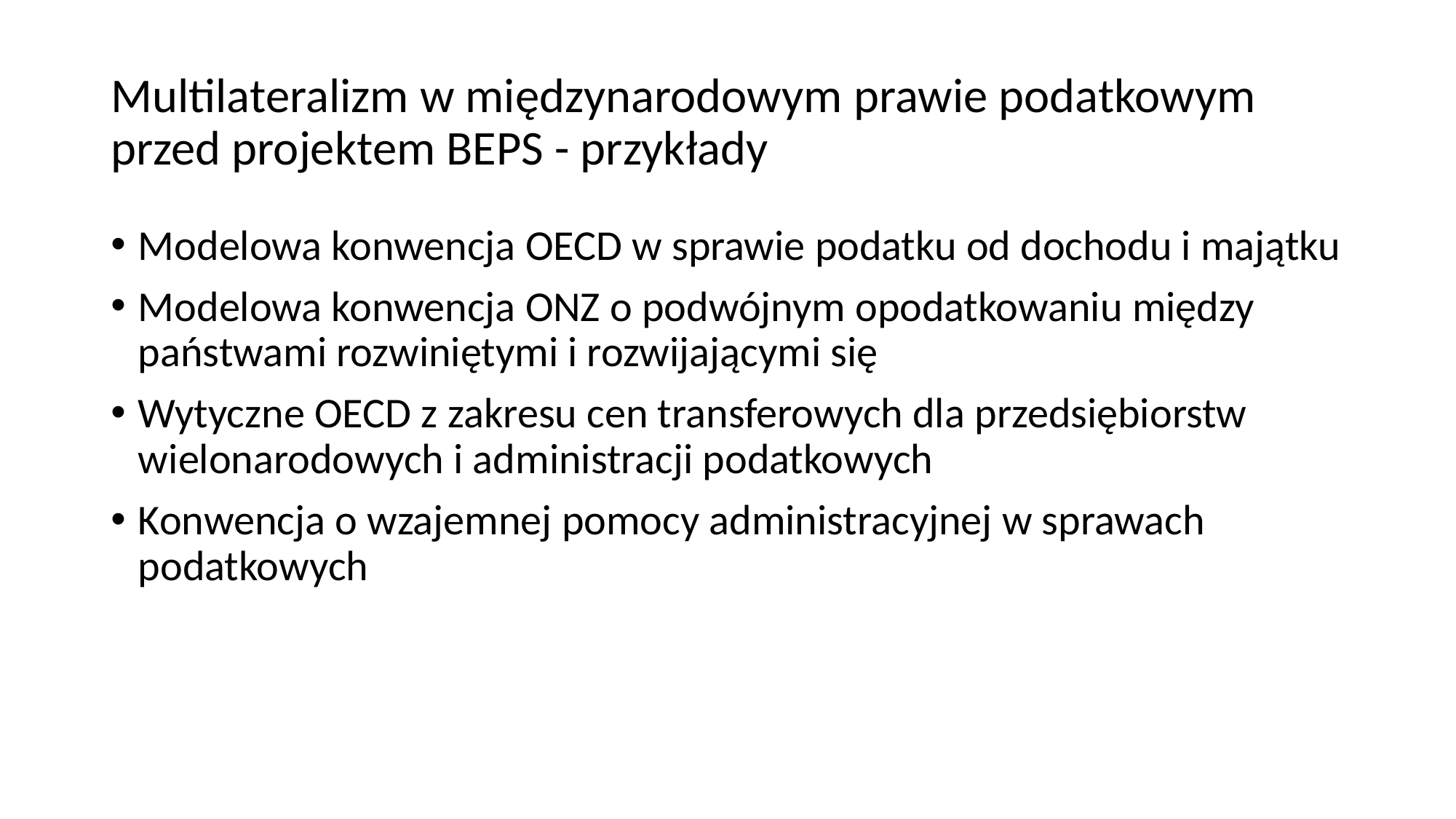

# Multilateralizm w międzynarodowym prawie podatkowym  przed projektem BEPS - przykłady
Modelowa konwencja OECD w sprawie podatku od dochodu i majątku
Modelowa konwencja ONZ o podwójnym opodatkowaniu między państwami rozwiniętymi i rozwijającymi się
Wytyczne OECD z zakresu cen transferowych dla przedsiębiorstw wielonarodowych i administracji podatkowych
Konwencja o wzajemnej pomocy administracyjnej w sprawach podatkowych